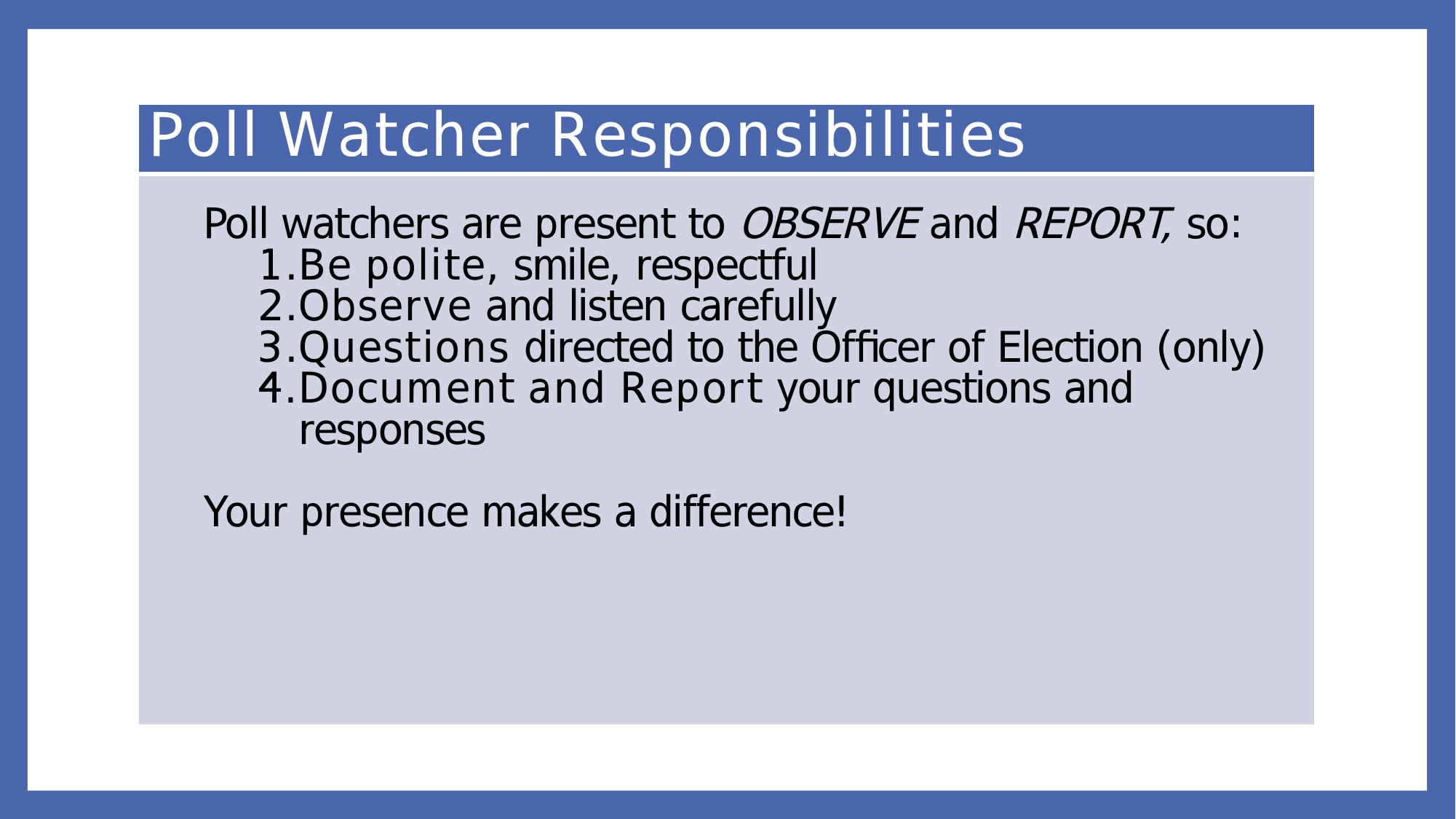

| Poll Watcher Responsibilities |
| --- |
| Poll watchers are present to OBSERVE and REPORT, so: Be polite, smile, respectful Observe and listen carefully Questions directed to the Officer of Election (only) Document and Report your questions and responses Your presence makes a difference! |